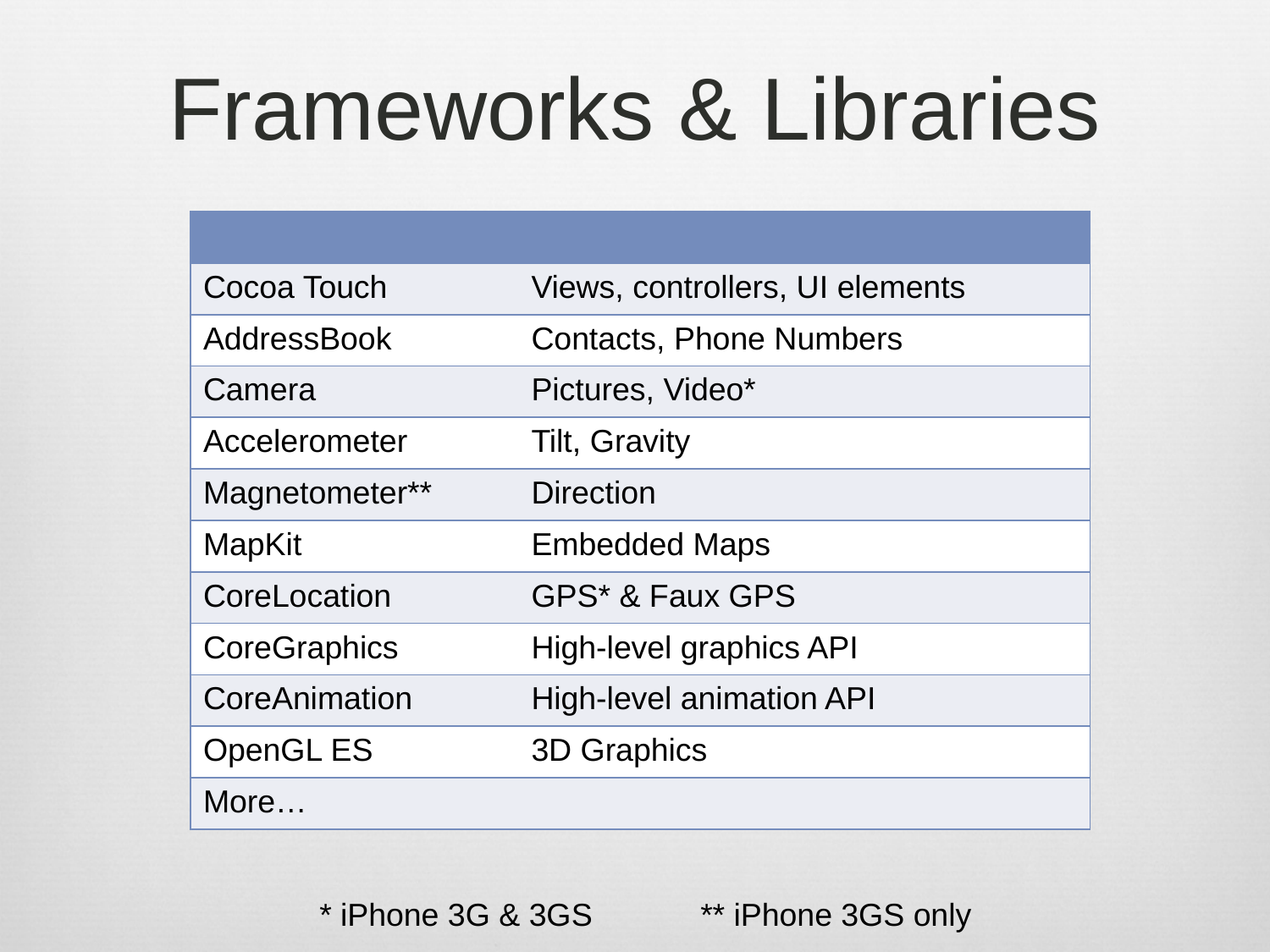

# Frameworks & Libraries
|  |  |
| --- | --- |
| Cocoa Touch | Views, controllers, UI elements |
| AddressBook | Contacts, Phone Numbers |
| Camera | Pictures, Video\* |
| Accelerometer | Tilt, Gravity |
| Magnetometer\*\* | Direction |
| MapKit | Embedded Maps |
| CoreLocation | GPS\* & Faux GPS |
| CoreGraphics | High-level graphics API |
| CoreAnimation | High-level animation API |
| OpenGL ES | 3D Graphics |
| More… |  |
* iPhone 3G & 3GS	** iPhone 3GS only